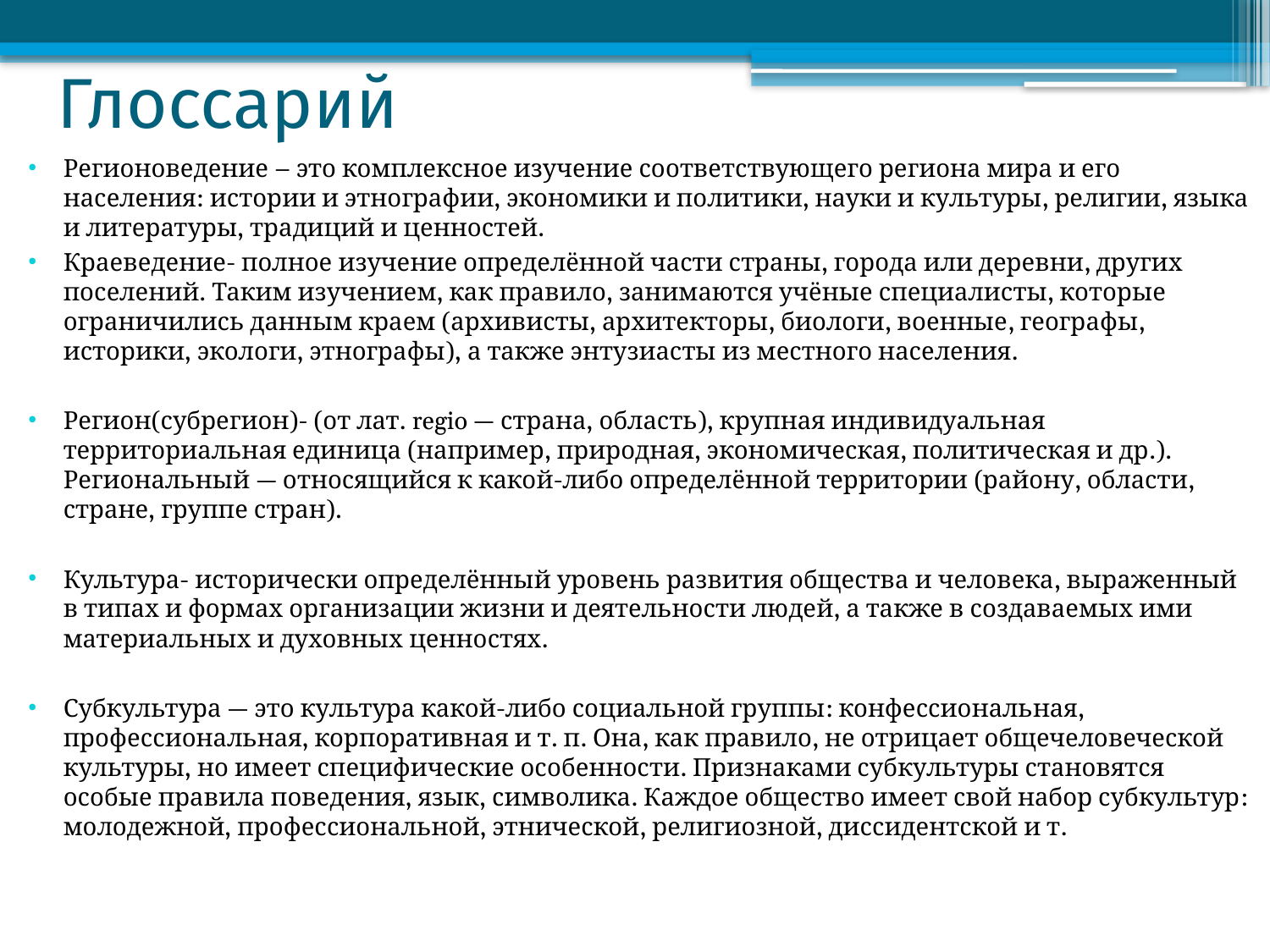

# Глоссарий
Регионоведение – это комплексное изучение соответствующего региона мира и его населения: истории и этнографии, экономики и политики, науки и культуры, религии, языка и литературы, традиций и ценностей.
Краеведение- полное изучение определённой части страны, города или деревни, других поселений. Таким изучением, как правило, занимаются учёные специалисты, которые ограничились данным краем (архивисты, архитекторы, биологи, военные, географы, историки, экологи, этнографы), а также энтузиасты из местного населения.

Регион(субрегион)- (от лат. regio — страна, область), крупная индивидуальная территориальная единица (например, природная, экономическая, политическая и др.). Региональный — относящийся к какой-либо определённой территории (району, области, стране, группе стран).

Культура- исторически определённый уровень развития общества и человека, выраженный в типах и формах организации жизни и деятельности людей, а также в создаваемых ими материальных и духовных ценностях.

Субкультура — это культура какой-либо социальной группы: конфессиональная, профессиональная, корпоративная и т. п. Она, как правило, не отрицает общечеловеческой культуры, но имеет специфические особенности. Признаками субкультуры становятся особые правила поведения, язык, символика. Каждое общество имеет свой набор субкультур: молодежной, профессиональной, этнической, религиозной, диссидентской и т.